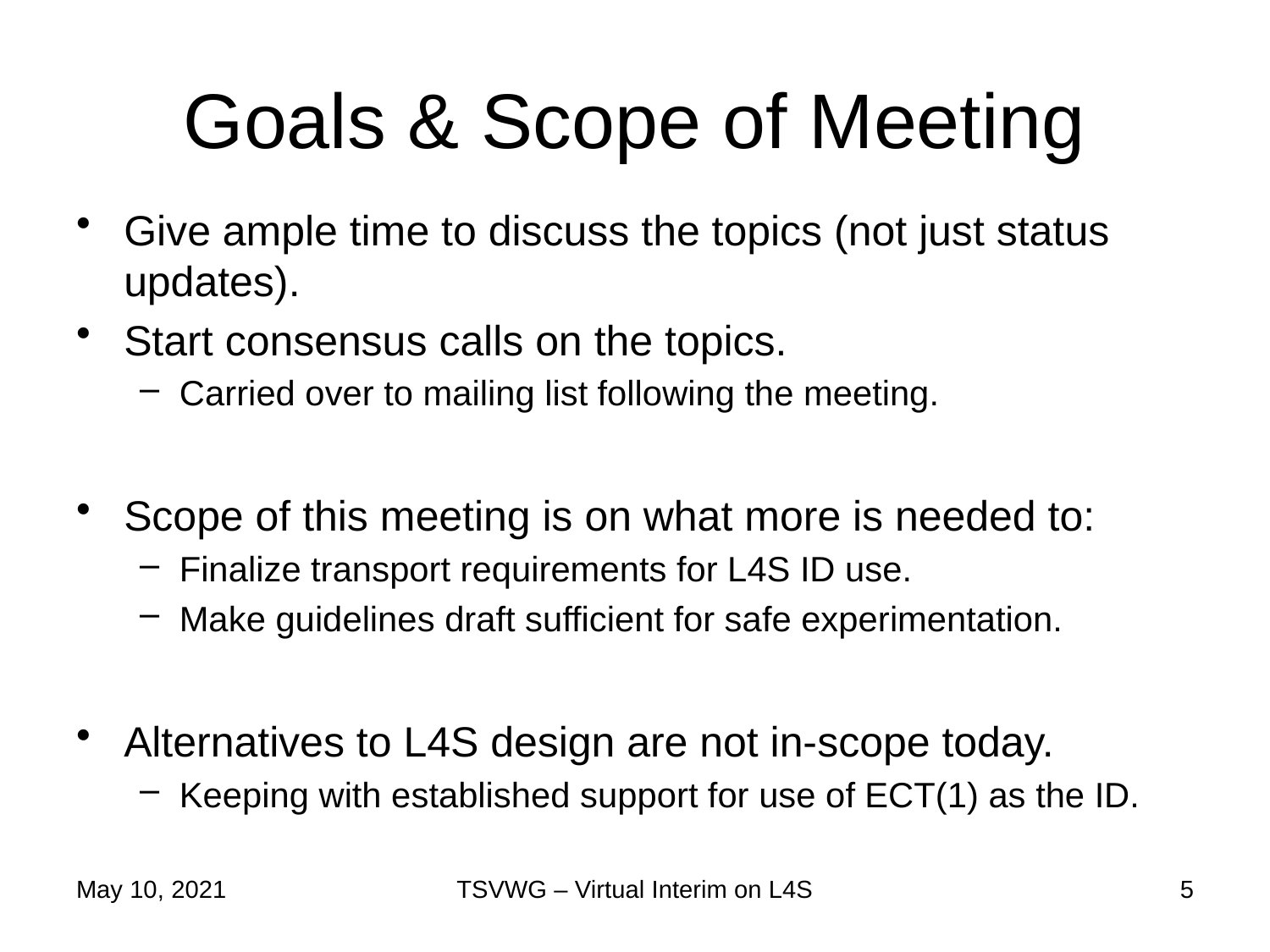

# Goals & Scope of Meeting
Give ample time to discuss the topics (not just status updates).
Start consensus calls on the topics.
Carried over to mailing list following the meeting.

Scope of this meeting is on what more is needed to:
Finalize transport requirements for L4S ID use.
Make guidelines draft sufficient for safe experimentation.

Alternatives to L4S design are not in-scope today.
Keeping with established support for use of ECT(1) as the ID.
May 10, 2021
TSVWG – Virtual Interim on L4S
5